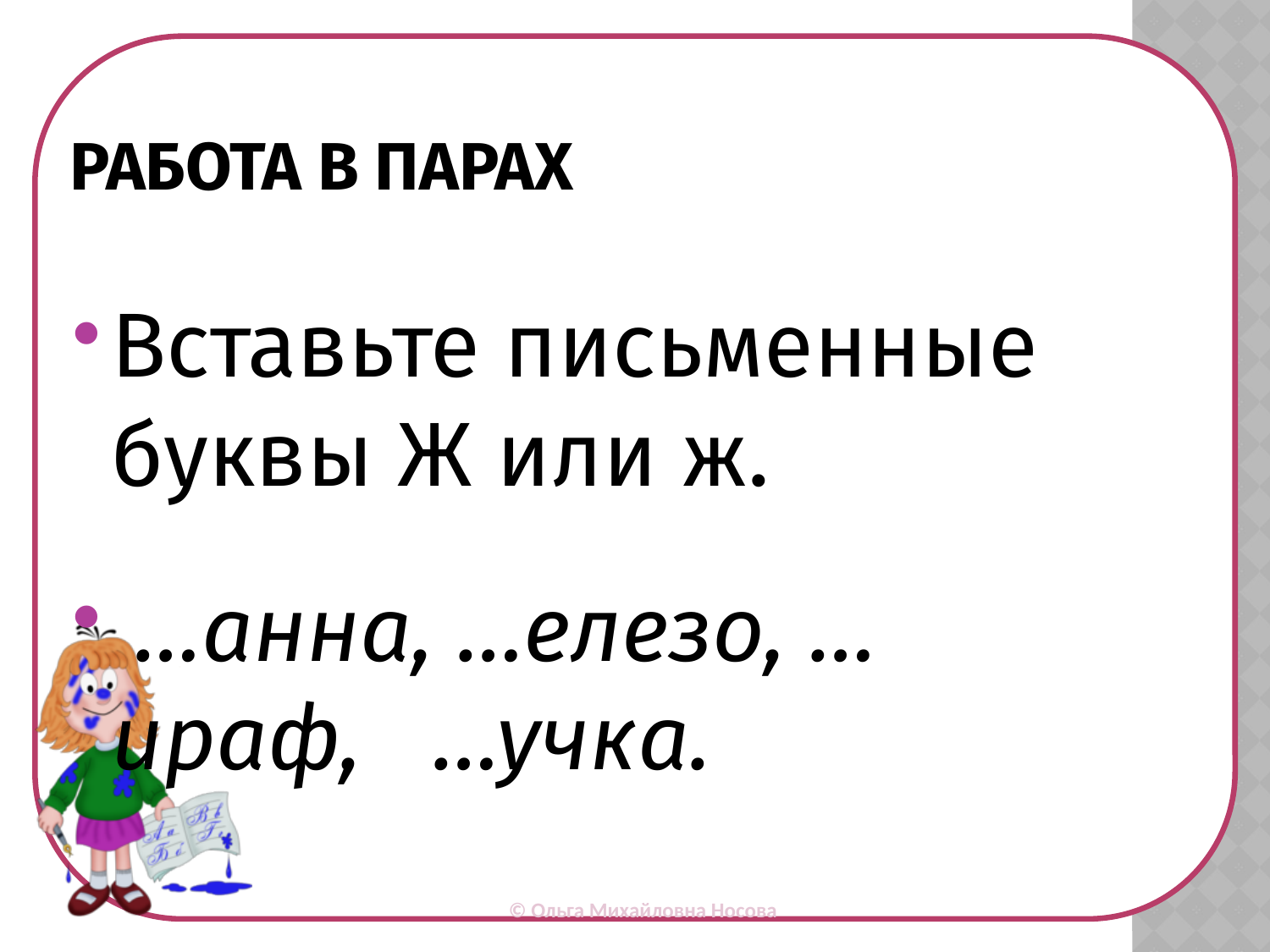

# РАБОТА В ПАРАХ

Вставьте письменные буквы Ж или ж.

 …анна, …елезо, … ираф,   …учка.